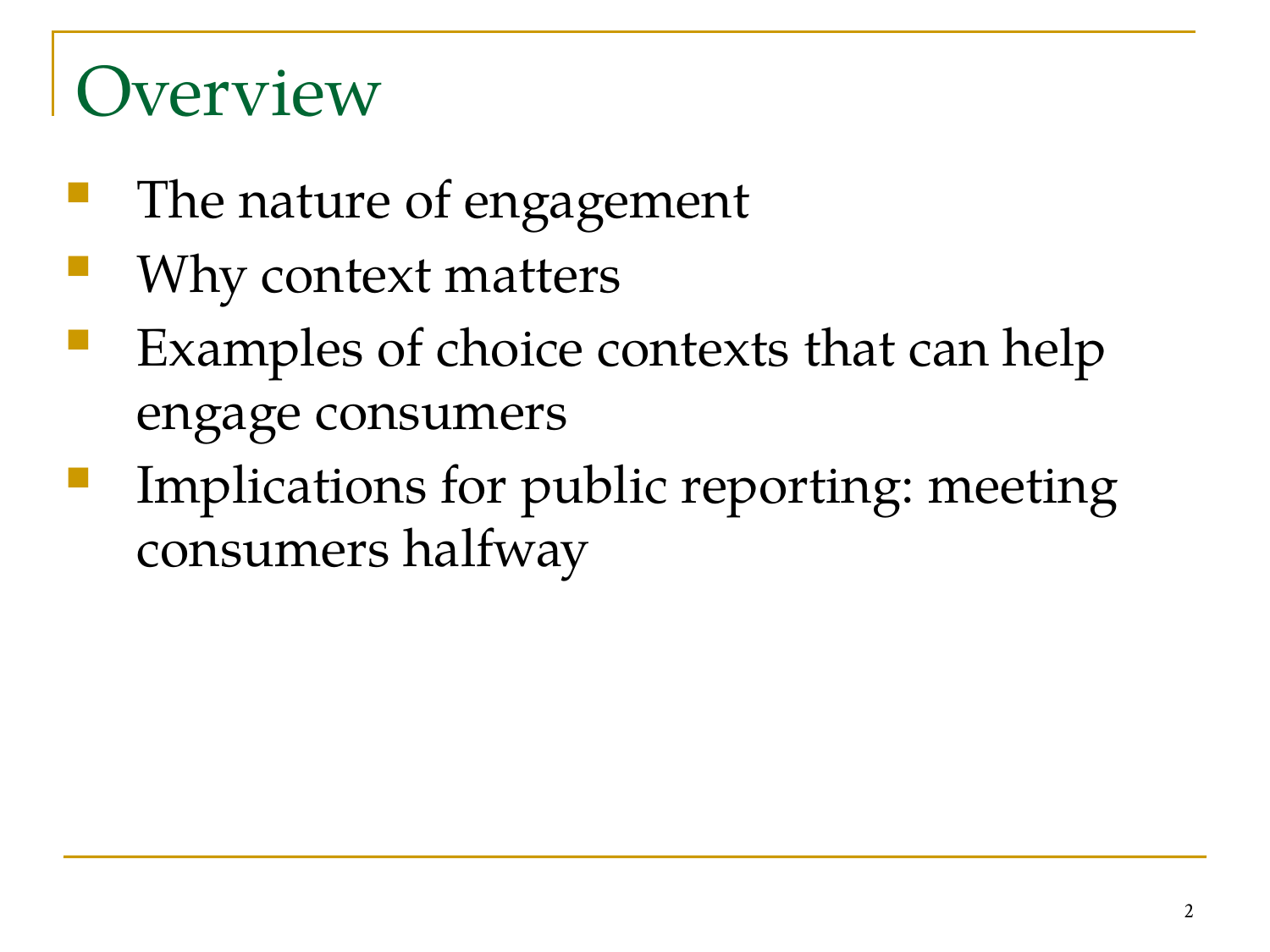

# Overview
The nature of engagement
Why context matters
Examples of choice contexts that can help engage consumers
Implications for public reporting: meeting consumers halfway

2